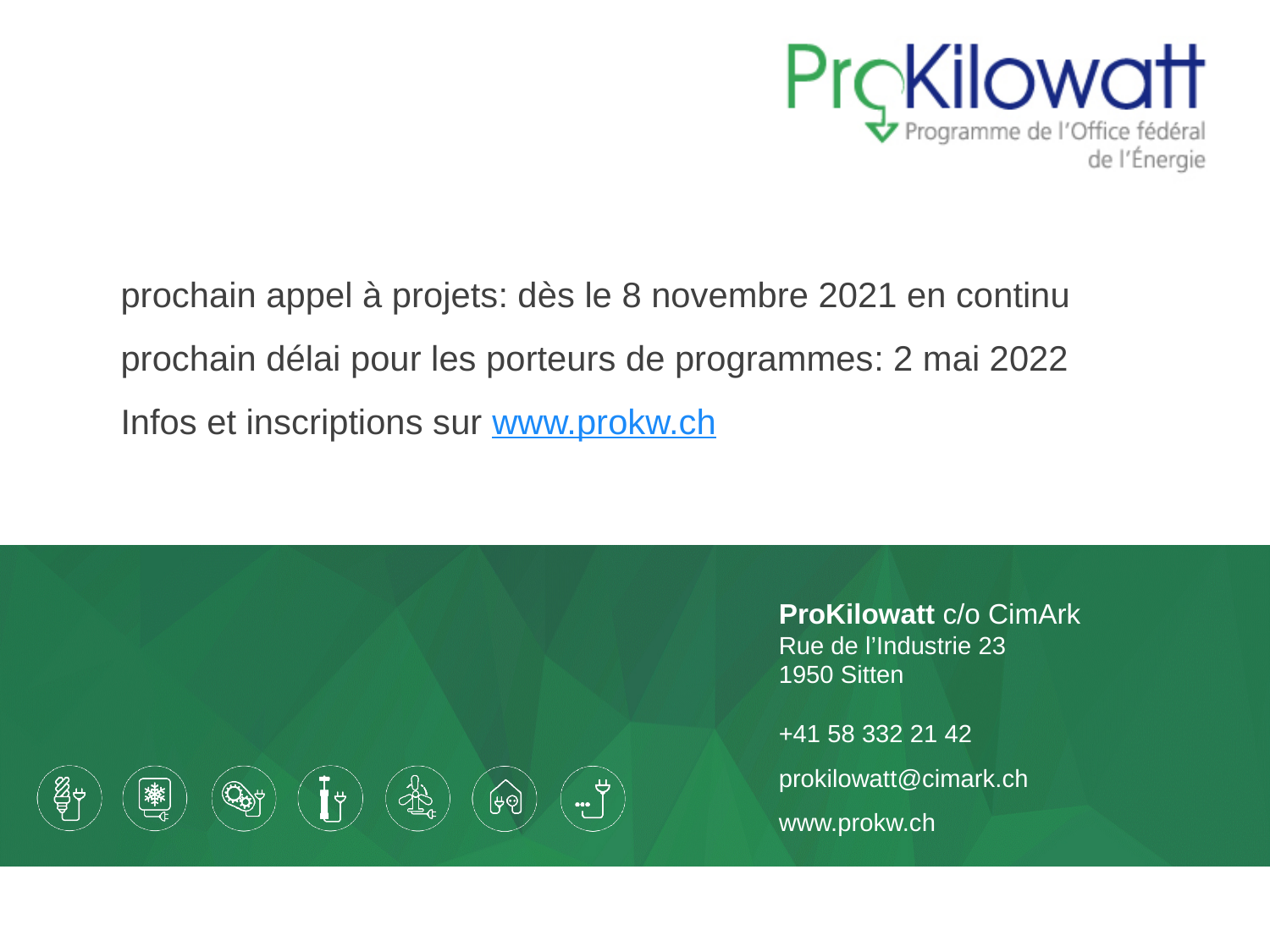

prochain appel à projets: dès le 8 novembre 2021 en continu
prochain délai pour les porteurs de programmes: 2 mai 2022
Infos et inscriptions sur www.prokw.ch